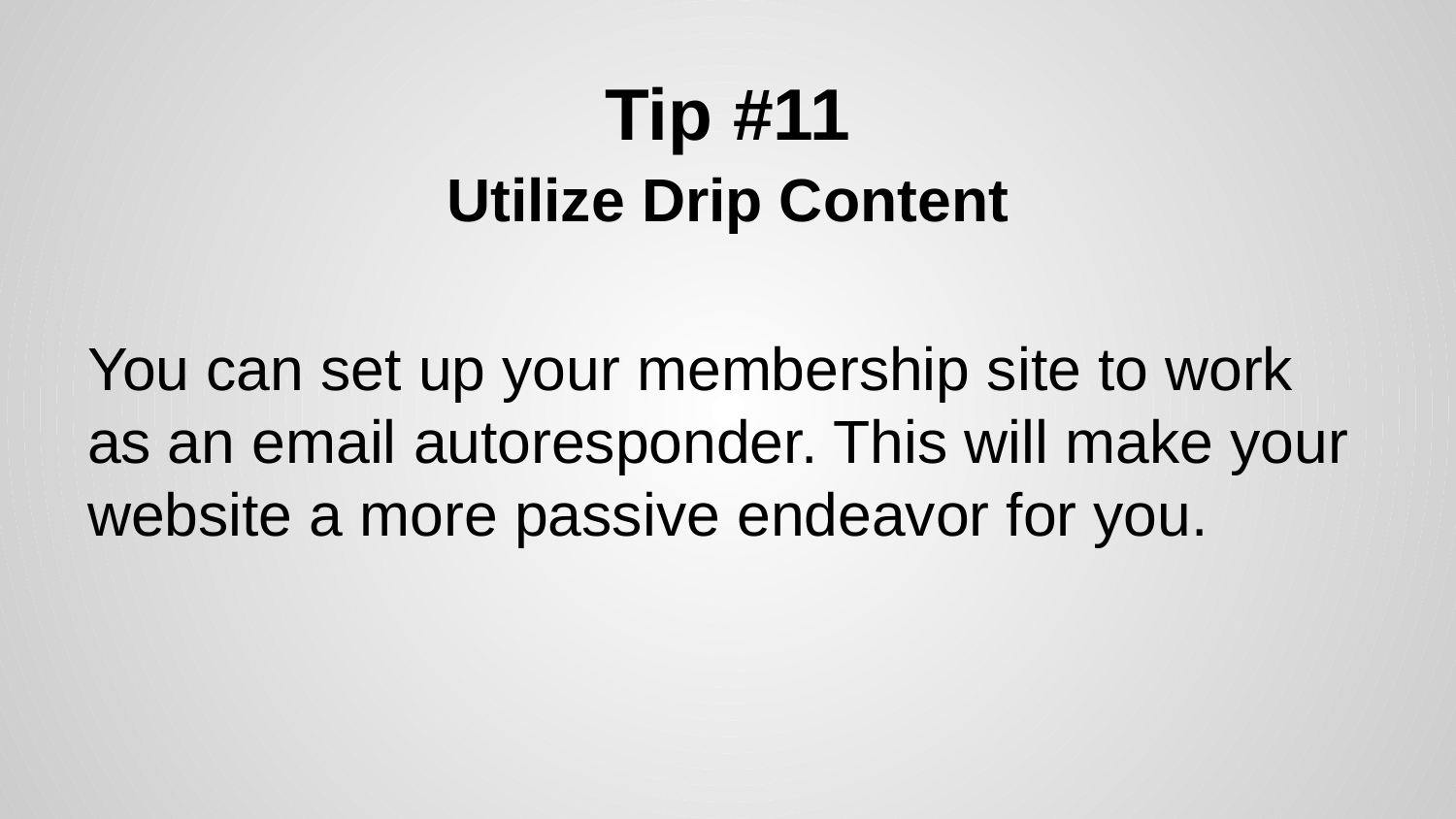

# Tip #11

Utilize Drip Content

You can set up your membership site to work as an email autoresponder. This will make your website a more passive endeavor for you.